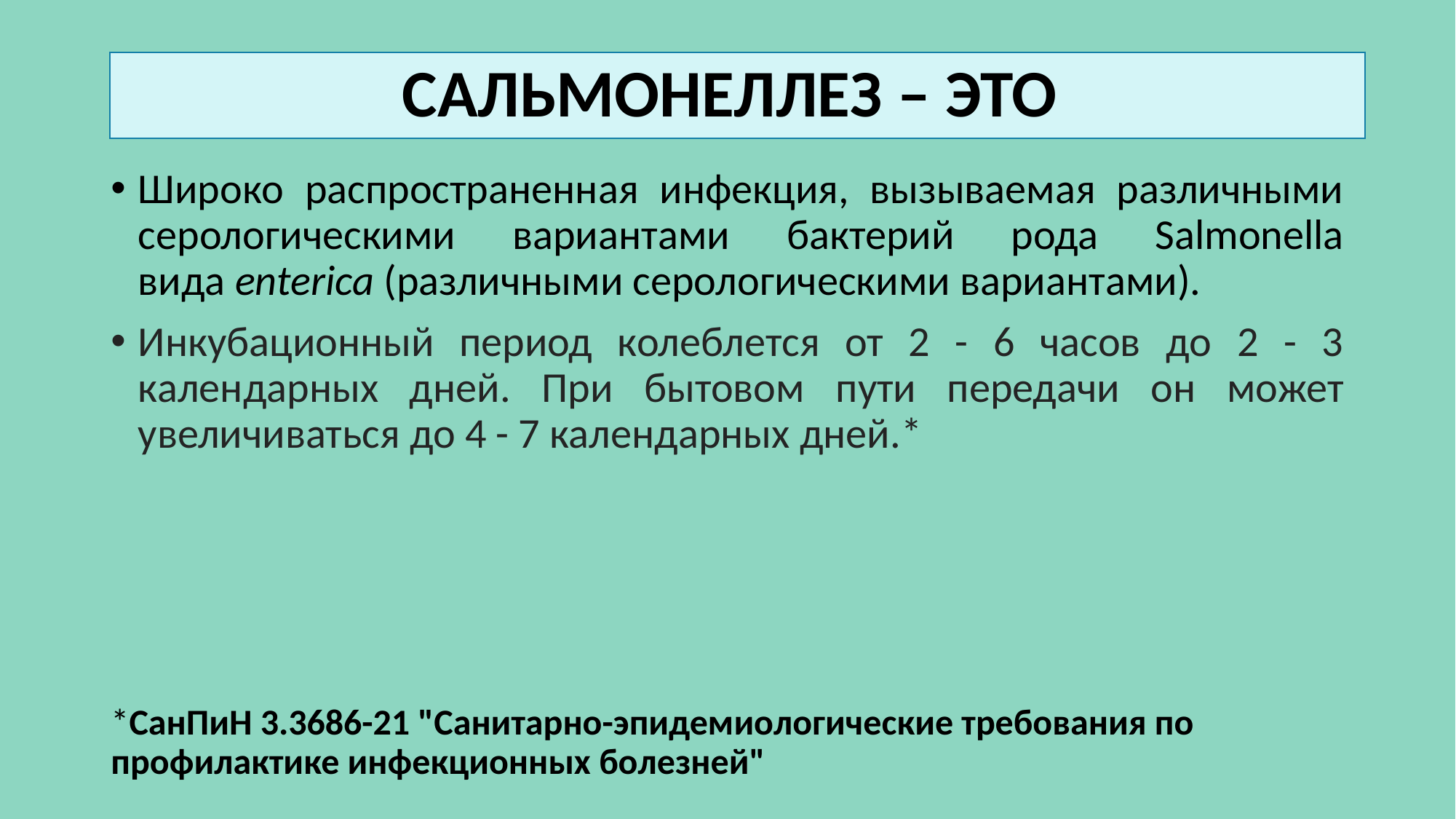

# САЛЬМОНЕЛЛЕЗ – ЭТО
Широко распространенная инфекция, вызываемая различными серологическими вариантами бактерий рода Salmonella вида enterica (различными серологическими вариантами).
Инкубационный период колеблется от 2 - 6 часов до 2 - 3 календарных дней. При бытовом пути передачи он может увеличиваться до 4 - 7 календарных дней.*

*СанПиН 3.3686-21 "Санитарно-эпидемиологические требования по профилактике инфекционных болезней"